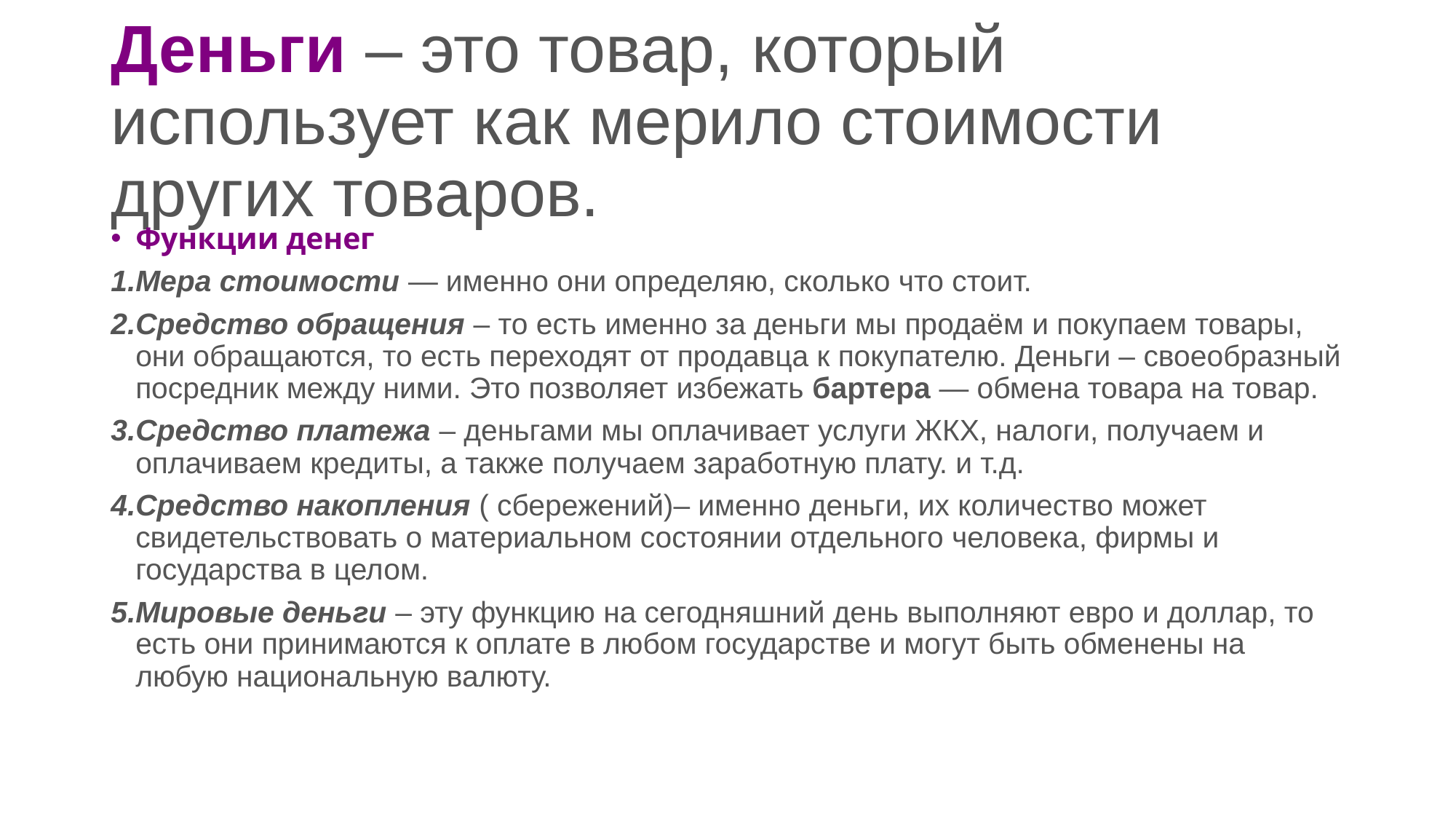

# Деньги – это товар, который использует как мерило стоимости других товаров.
Функции денег
Мера стоимости — именно они определяю, сколько что стоит.
Средство обращения – то есть именно за деньги мы продаём и покупаем товары, они обращаются, то есть переходят от продавца к покупателю. Деньги – своеобразный посредник между ними. Это позволяет избежать бартера — обмена товара на товар.
Средство платежа – деньгами мы оплачивает услуги ЖКХ, налоги, получаем и оплачиваем кредиты, а также получаем заработную плату. и т.д.
Средство накопления ( сбережений)– именно деньги, их количество может свидетельствовать о материальном состоянии отдельного человека, фирмы и государства в целом.
Мировые деньги – эту функцию на сегодняшний день выполняют евро и доллар, то есть они принимаются к оплате в любом государстве и могут быть обменены на любую национальную валюту.